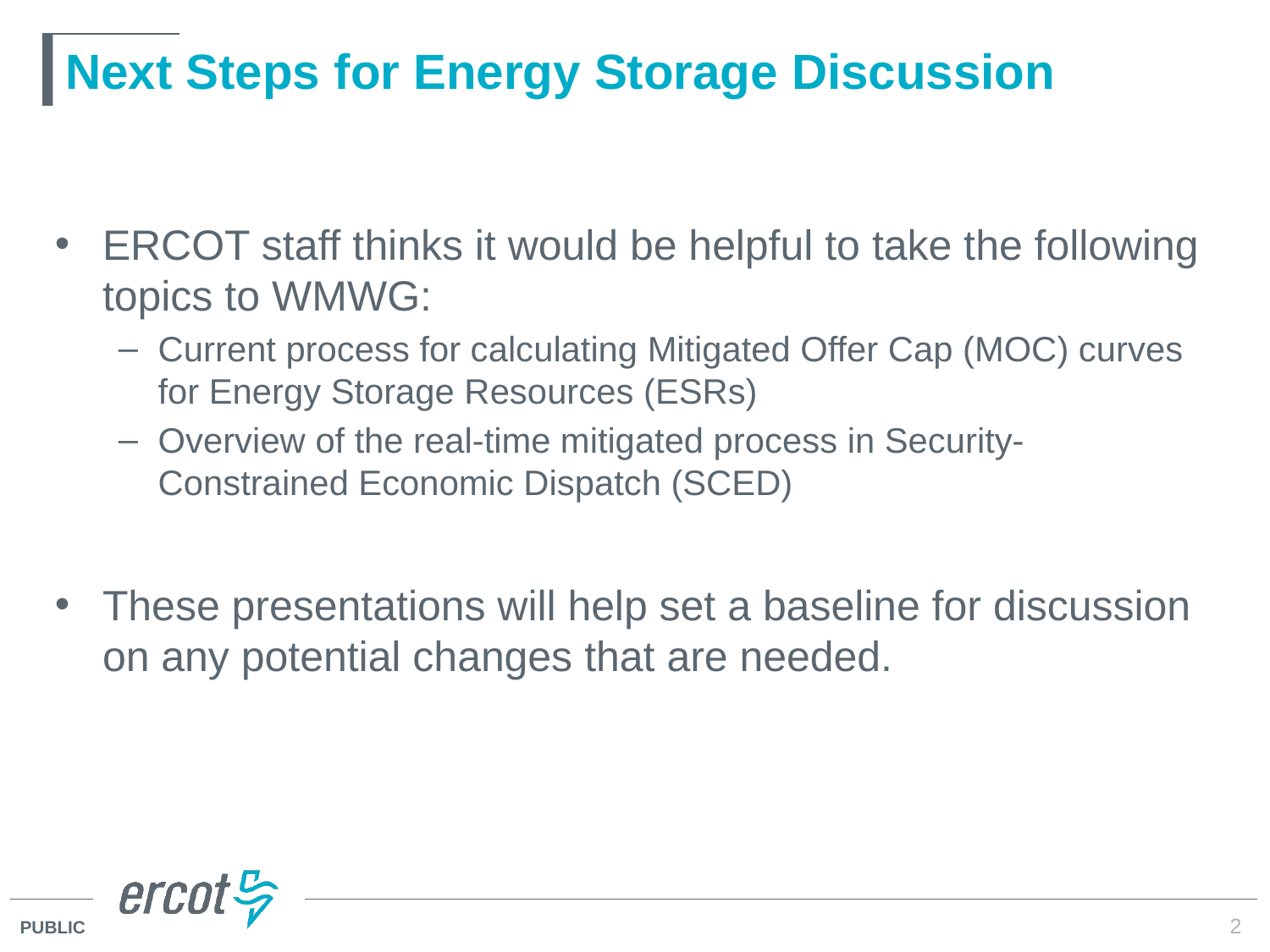

# Next Steps for Energy Storage Discussion
ERCOT staff thinks it would be helpful to take the following topics to WMWG:
Current process for calculating Mitigated Offer Cap (MOC) curves for Energy Storage Resources (ESRs)
Overview of the real-time mitigated process in Security-Constrained Economic Dispatch (SCED)

These presentations will help set a baseline for discussion on any potential changes that are needed.

2